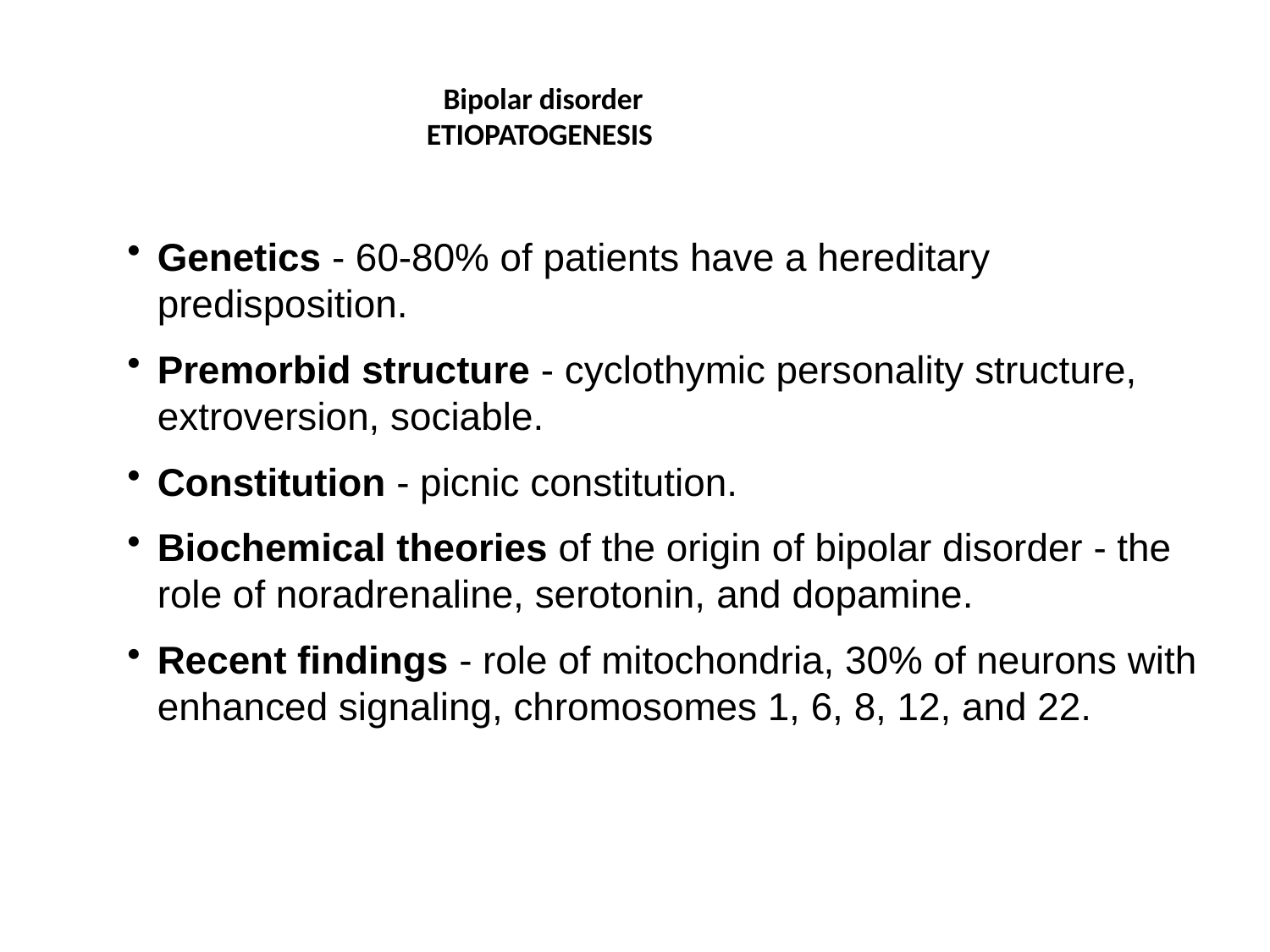

Bipolar disorder
ETIOPATOGENESIS
Genetics - 60-80% of patients have a hereditary predisposition.
Premorbid structure - cyclothymic personality structure, extroversion, sociable.
Constitution - picnic constitution.
Biochemical theories of the origin of bipolar disorder - the role of noradrenaline, serotonin, and dopamine.
Recent findings - role of mitochondria, 30% of neurons with enhanced signaling, chromosomes 1, 6, 8, 12, and 22.